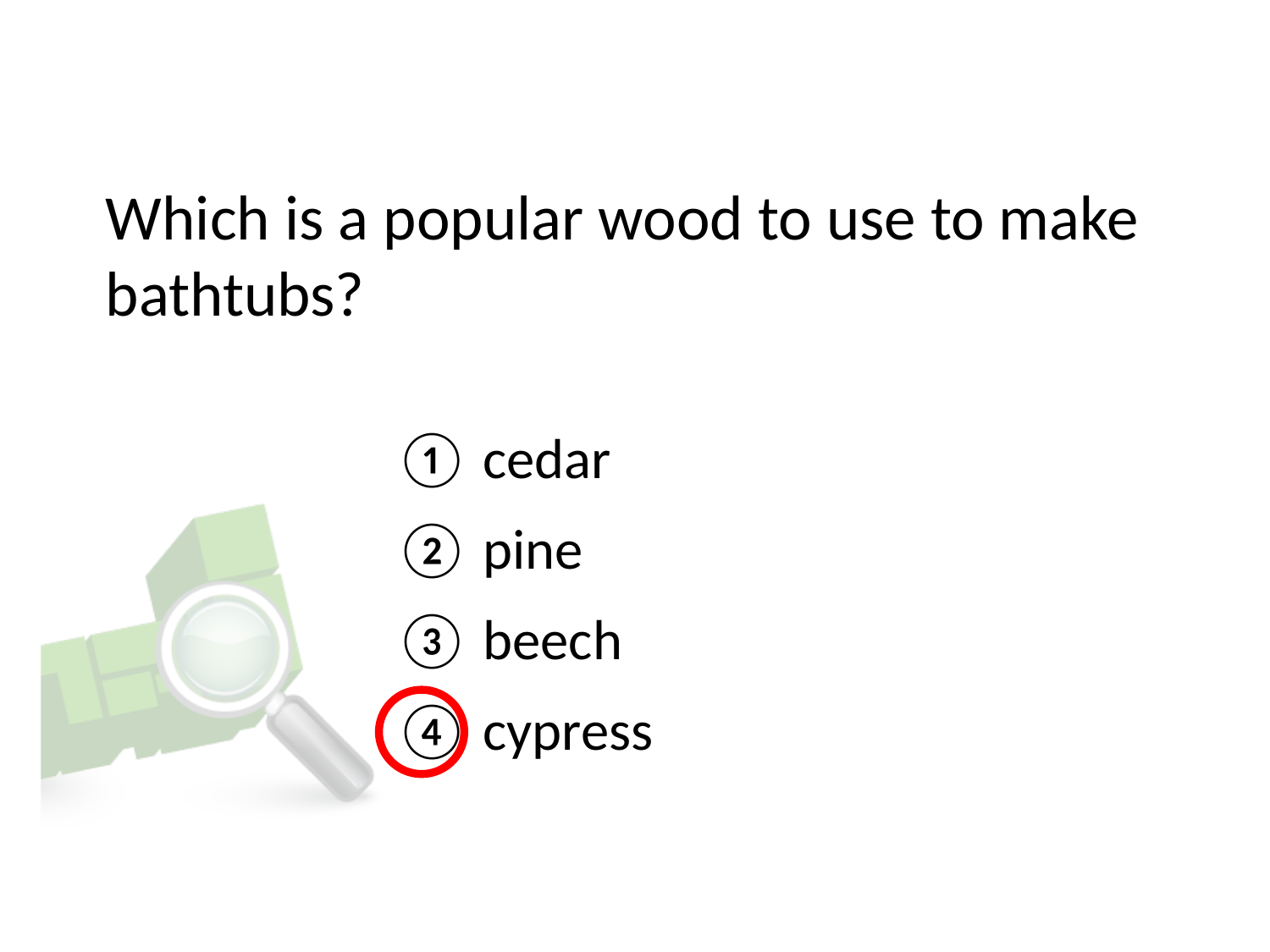

# Which is a popular wood to use to make bathtubs?
① cedar
② pine
③ beech
④ cypress